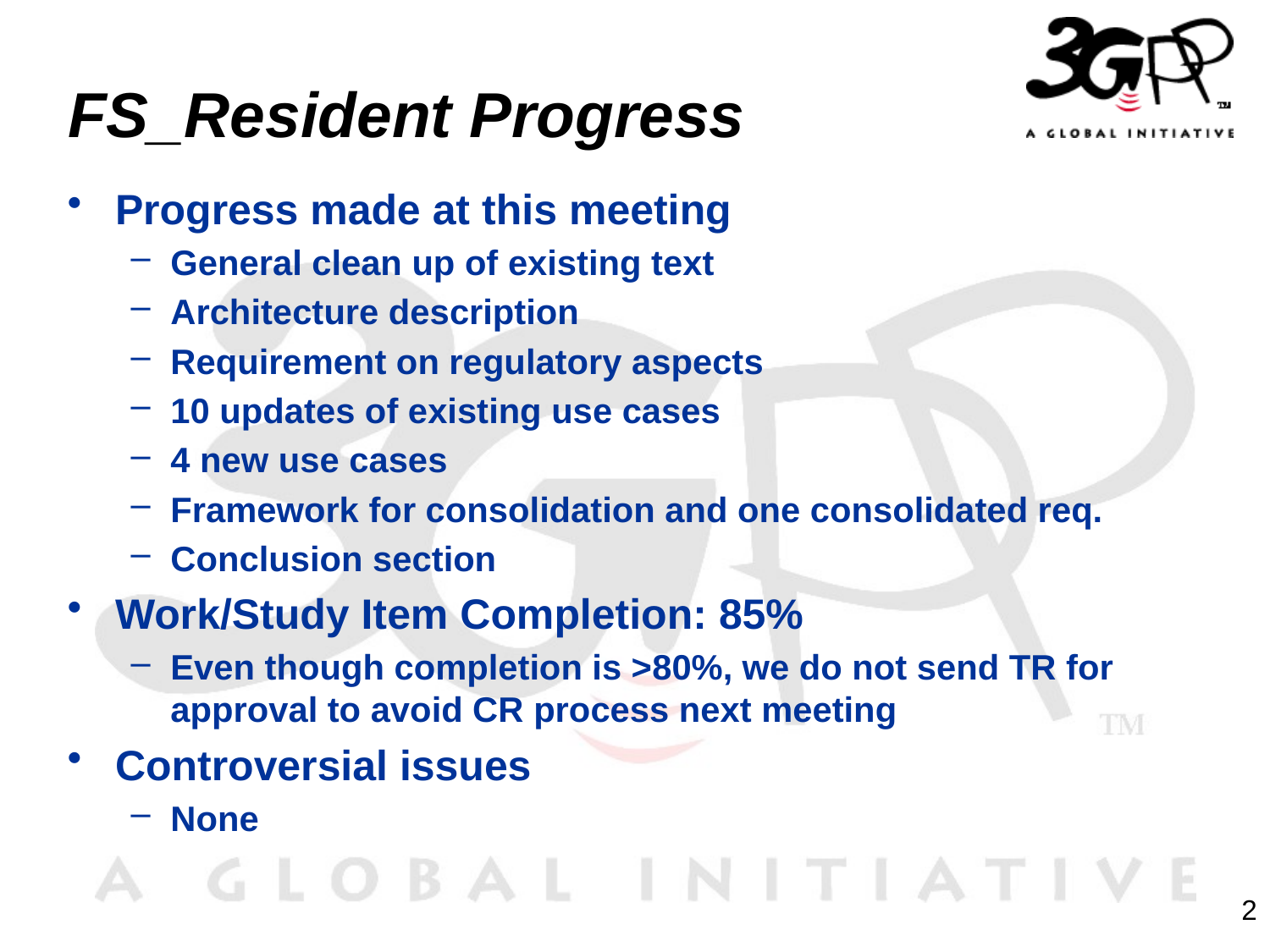

# FS_Resident Progress
Progress made at this meeting
General clean up of existing text
Architecture description
Requirement on regulatory aspects
10 updates of existing use cases
4 new use cases
Framework for consolidation and one consolidated req.
Conclusion section
Work/Study Item Completion: 85%
Even though completion is >80%, we do not send TR for approval to avoid CR process next meeting
Controversial issues
None
2